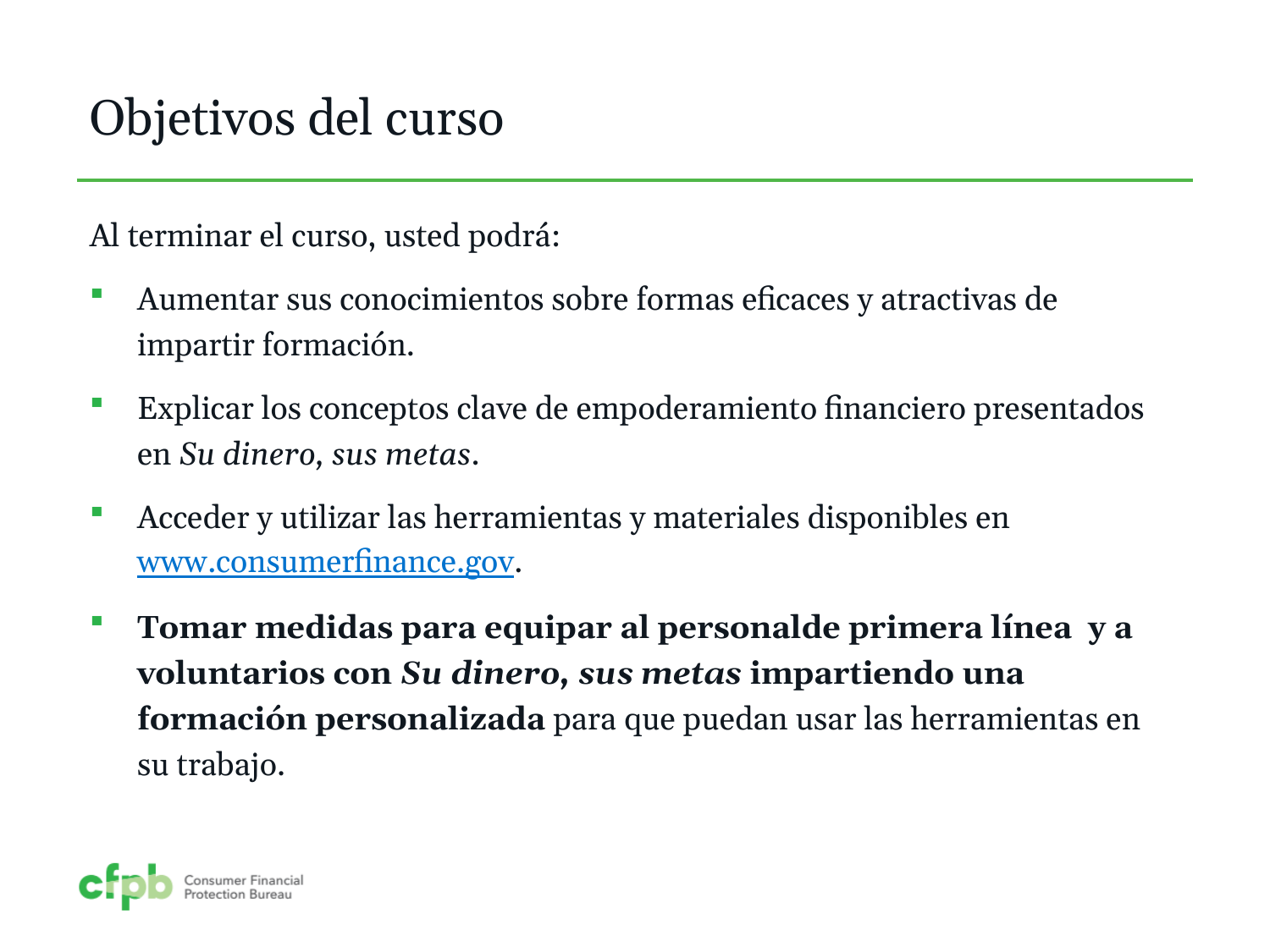

# Objetivos del curso
Al terminar el curso, usted podrá:
Aumentar sus conocimientos sobre formas eficaces y atractivas de impartir formación.
Explicar los conceptos clave de empoderamiento financiero presentados en Su dinero, sus metas.
Acceder y utilizar las herramientas y materiales disponibles en www.consumerfinance.gov.
Tomar medidas para equipar al personalde primera línea  y a voluntarios con Su dinero, sus metas impartiendo una formación personalizada para que puedan usar las herramientas en su trabajo.